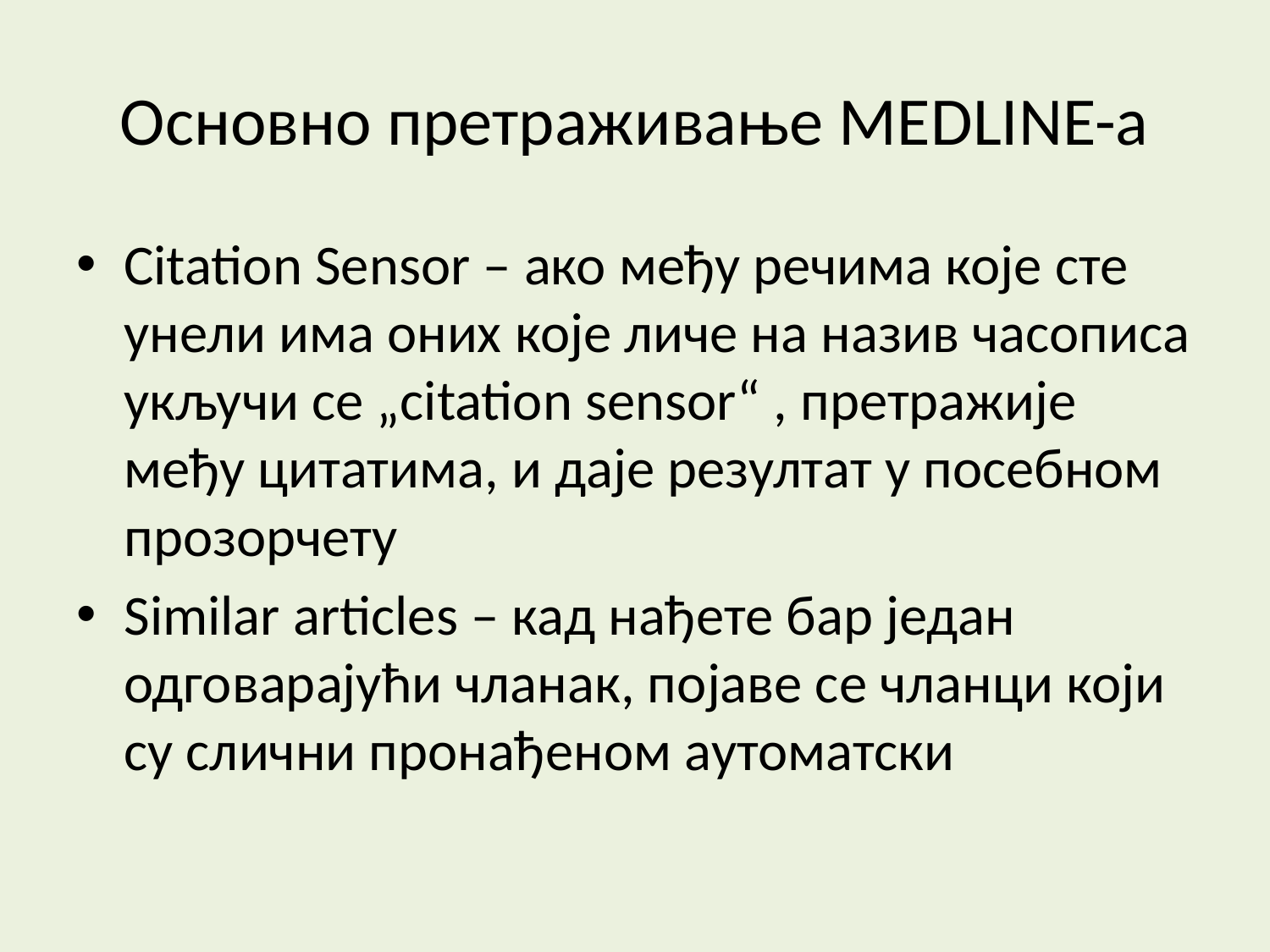

# Основно претраживање MEDLINE-a
Citation Sensor – ако међу речима које сте унели има оних које личе на назив часописа укључи се „citation sensor“ , претражије међу цитатима, и даје резултат у посебном прозорчету
Similar articles – кад нађете бар један одговарајући чланак, појаве се чланци који су слични пронађеном аутоматски